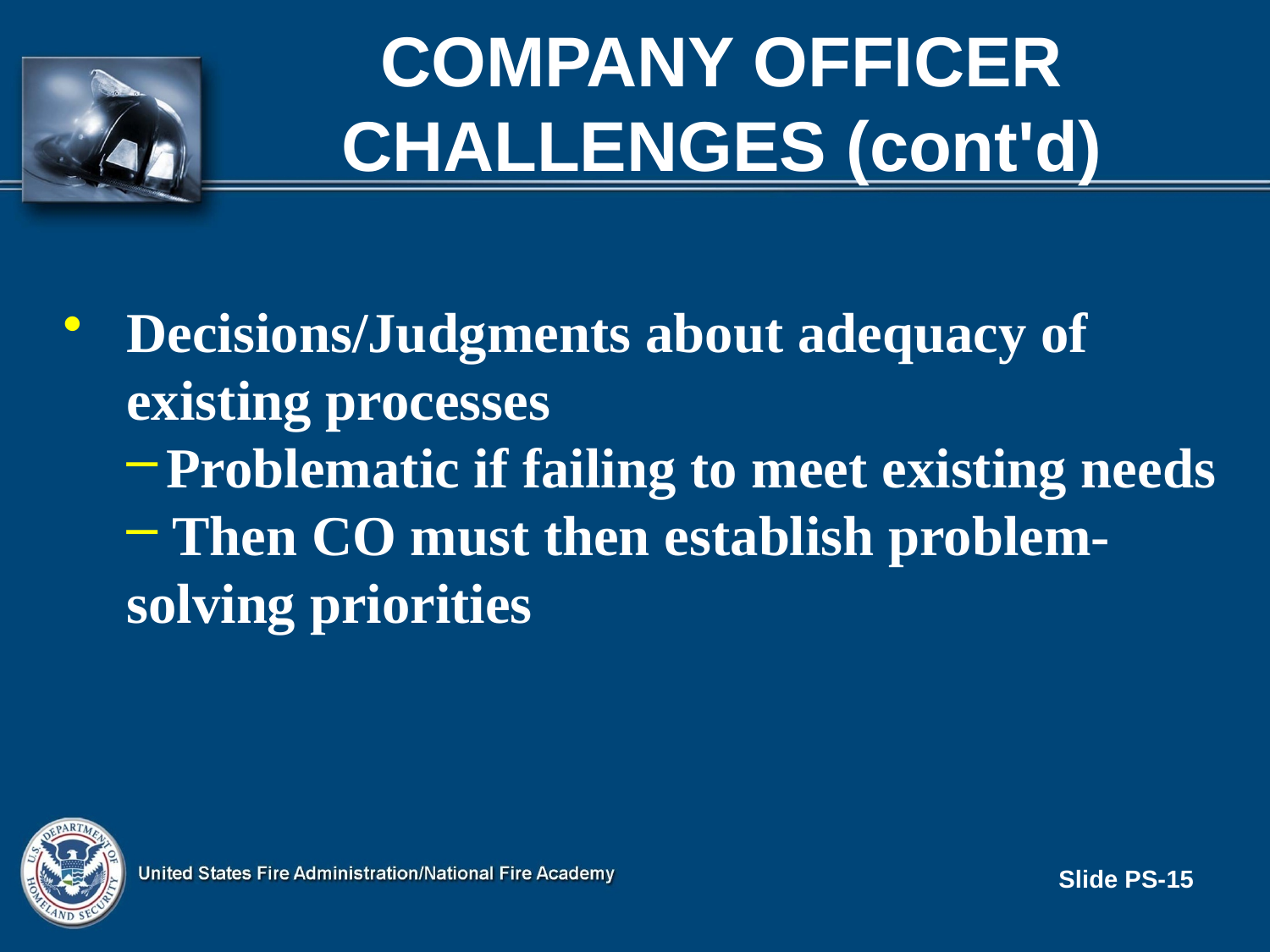

# Company officer CHALLENGES (cont'd)
Decisions/Judgments about adequacy of existing processes
Problematic if failing to meet existing needs
 Then CO must then establish problem-solving priorities
Slide PS-15